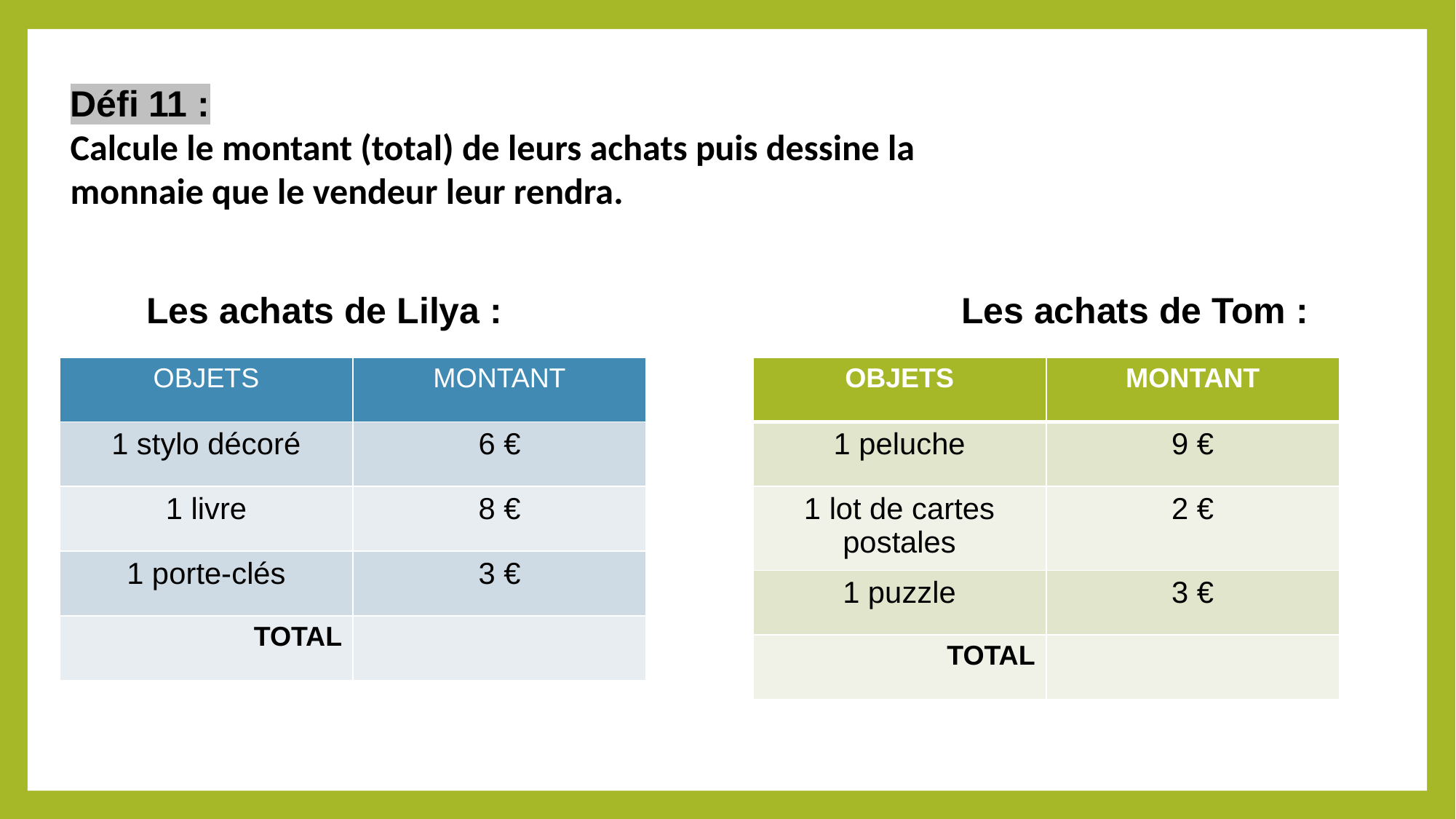

Défi 11 :
Calcule le montant (total) de leurs achats puis dessine la monnaie que le vendeur leur rendra.

Les achats de Lilya :				     Les achats de Tom :
| OBJETS | MONTANT |
| --- | --- |
| 1 stylo décoré | 6 € |
| 1 livre | 8 € |
| 1 porte-clés | 3 € |
| TOTAL |  |
| OBJETS | MONTANT |
| --- | --- |
| 1 peluche | 9 € |
| 1 lot de cartes postales | 2 € |
| 1 puzzle | 3 € |
| TOTAL |  |